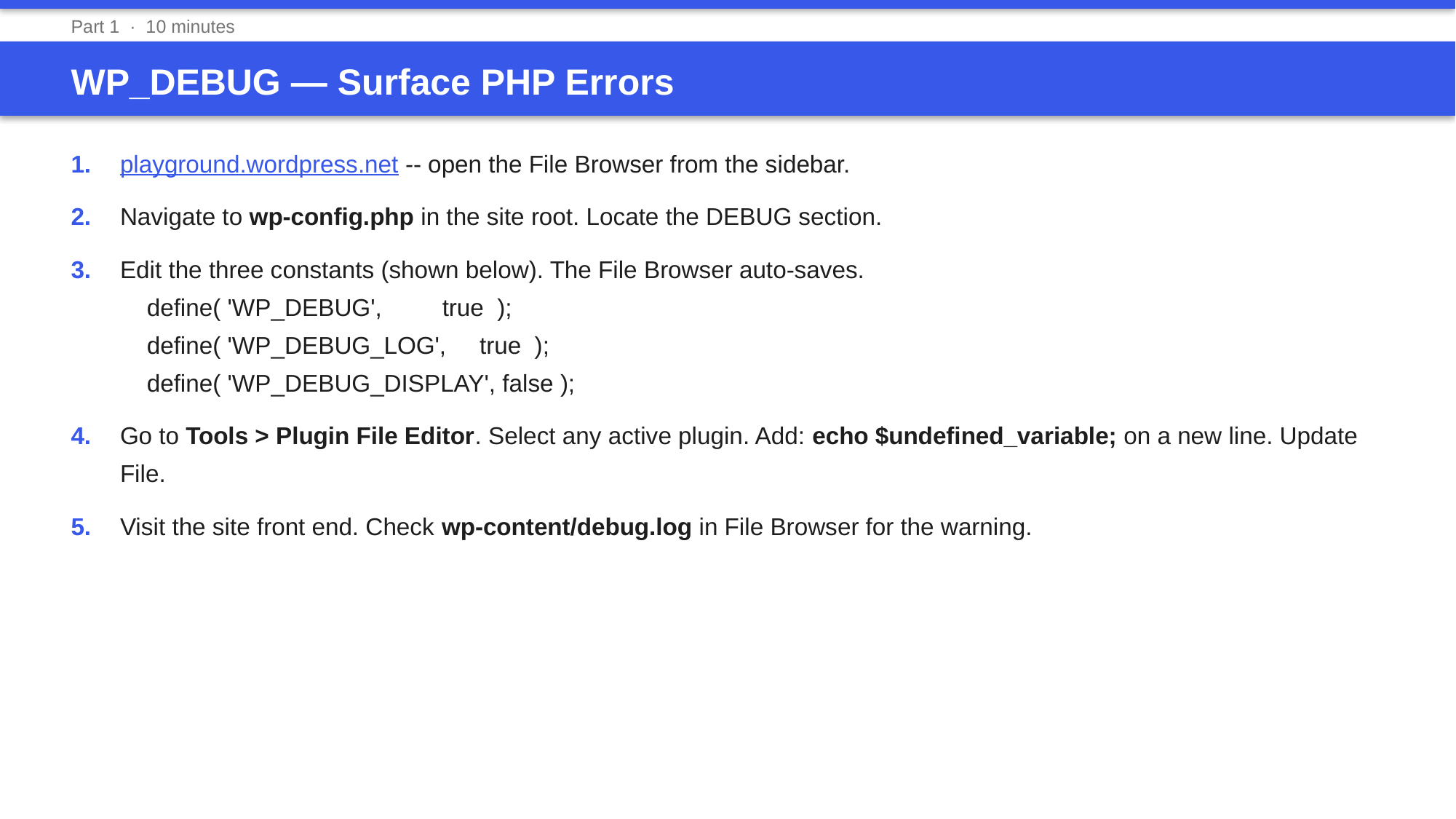

Part 1  ·  10 minutes

WP_DEBUG — Surface PHP Errors
1.	playground.wordpress.net -- open the File Browser from the sidebar.
2.	Navigate to wp-config.php in the site root. Locate the DEBUG section.
3.	Edit the three constants (shown below). The File Browser auto-saves.
    define( 'WP_DEBUG',         true  );
    define( 'WP_DEBUG_LOG',     true  );
    define( 'WP_DEBUG_DISPLAY', false );
4.	Go to Tools > Plugin File Editor. Select any active plugin. Add: echo $undefined_variable; on a new line. Update File.
5.	Visit the site front end. Check wp-content/debug.log in File Browser for the warning.